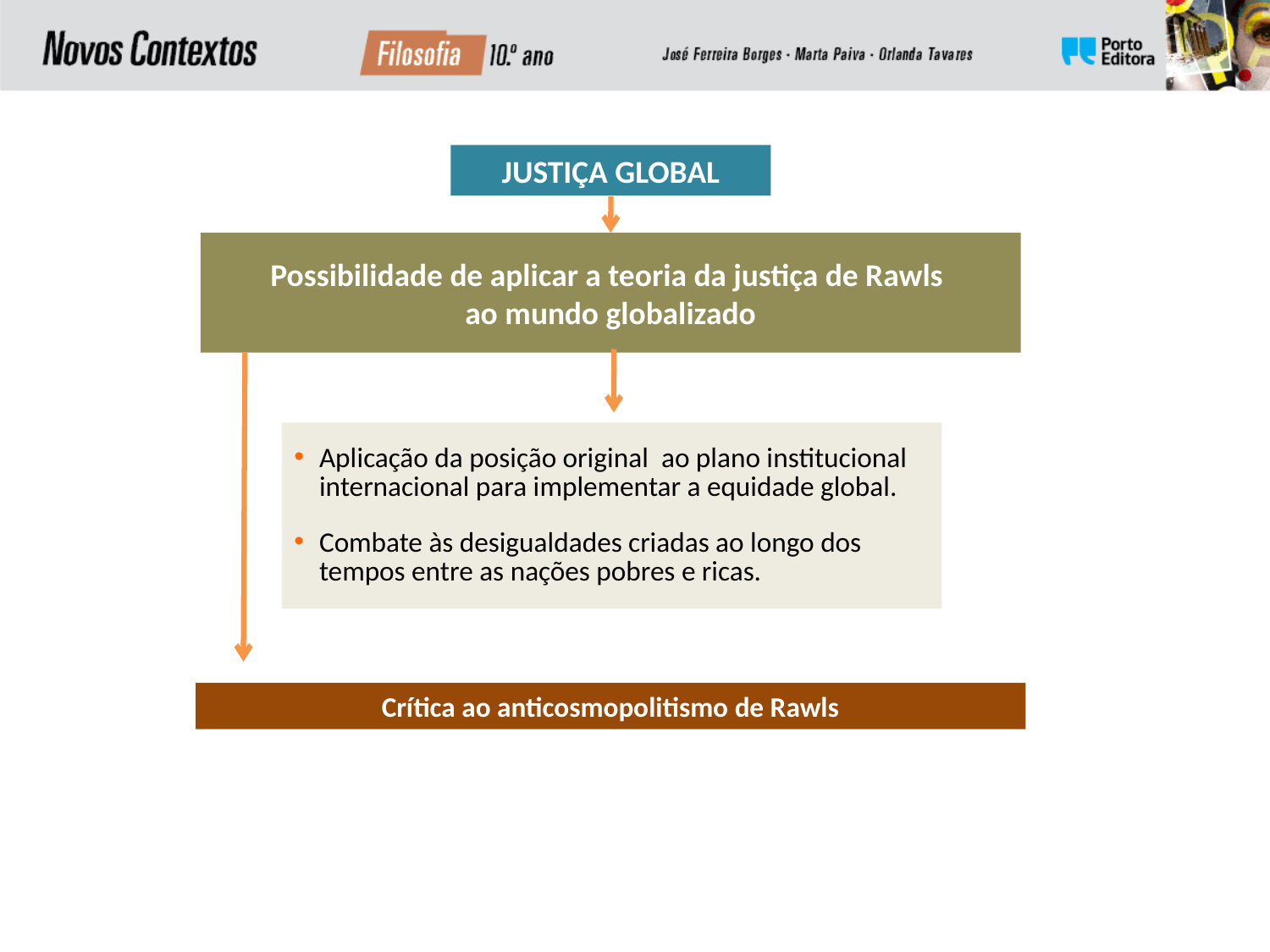

JUSTIÇA GLOBAL
Possibilidade de aplicar a teoria da justiça de Rawls
ao mundo globalizado

Aplicação da posição original  ao plano institucional internacional para implementar a equidade global.

Combate às desigualdades criadas ao longo dos tempos entre as nações pobres e ricas.

Crítica ao anticosmopolitismo de Rawls